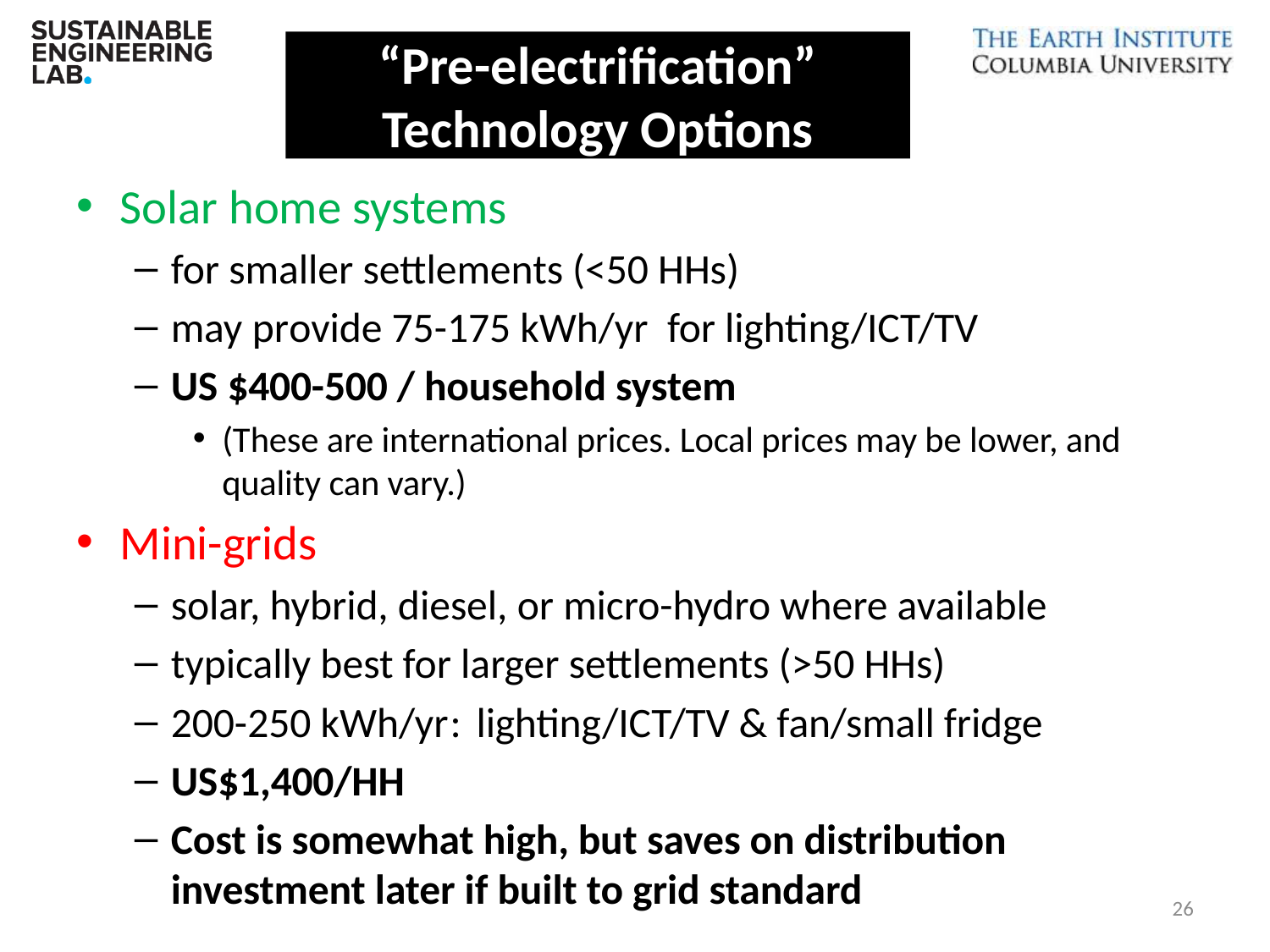

“Pre-electrification” Technology Options
Solar home systems
for smaller settlements (<50 HHs)
may provide 75-175 kWh/yr  for lighting/ICT/TV
US $400-500 / household system
(These are international prices. Local prices may be lower, and quality can vary.)
Mini-grids
solar, hybrid, diesel, or micro-hydro where available
typically best for larger settlements (>50 HHs)
200-250 kWh/yr :  lighting/ICT/TV & fan/small fridge
US$1,400/HH
Cost is somewhat high, but saves on distribution investment later if built to grid standard

26